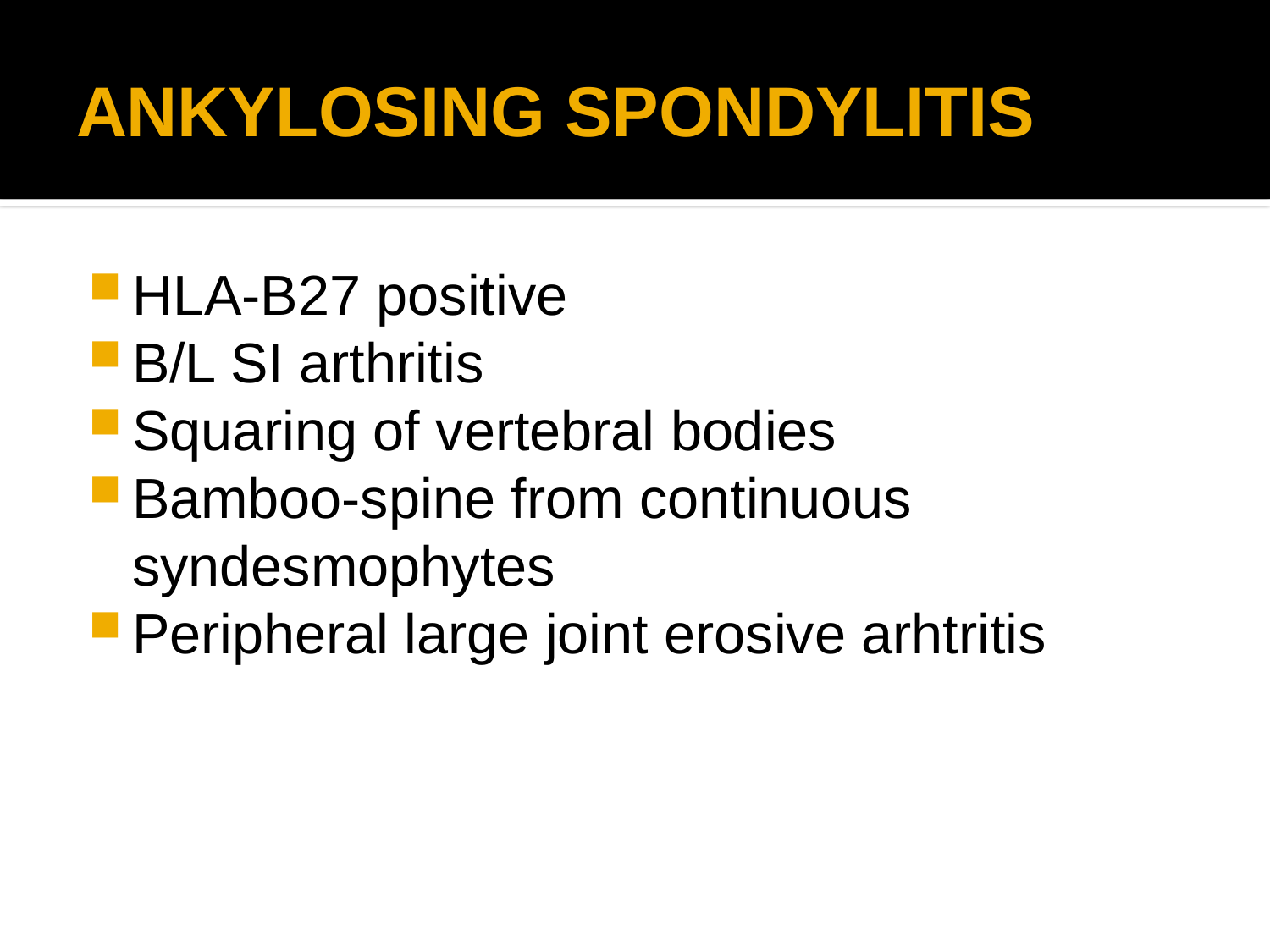

# ANKYLOSING SPONDYLITIS
HLA-B27 positive
B/L SI arthritis
Squaring of vertebral bodies
Bamboo-spine from continuous syndesmophytes
Peripheral large joint erosive arhtritis